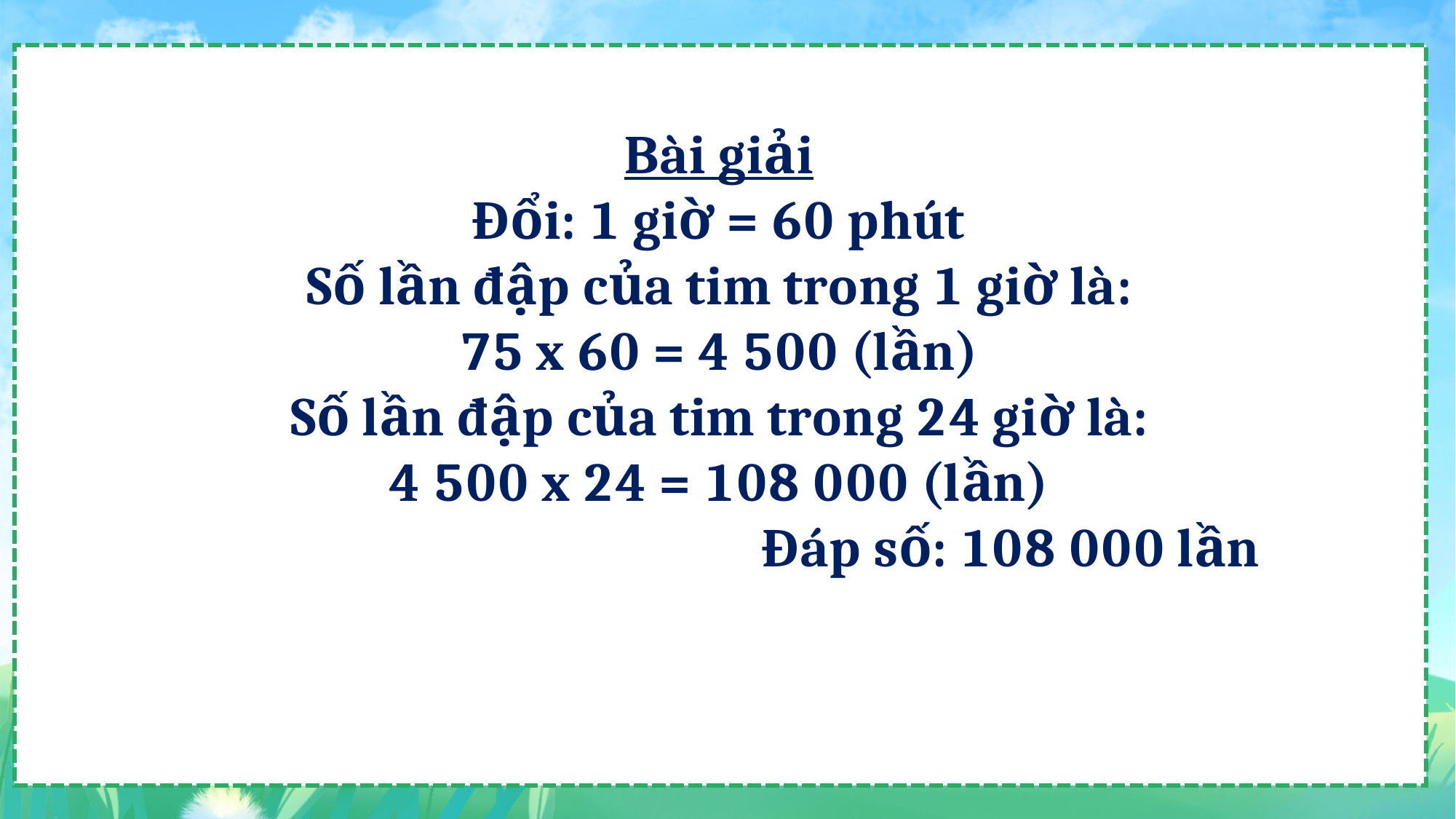

Bài giải
Đổi: 1 giờ = 60 phút
Số lần đập của tim trong 1 giờ là:
75 x 60 = 4 500 (lần)
Số lần đập của tim trong 24 giờ là:
4 500 x 24 = 108 000 (lần)
Đáp số: 108 000 lần